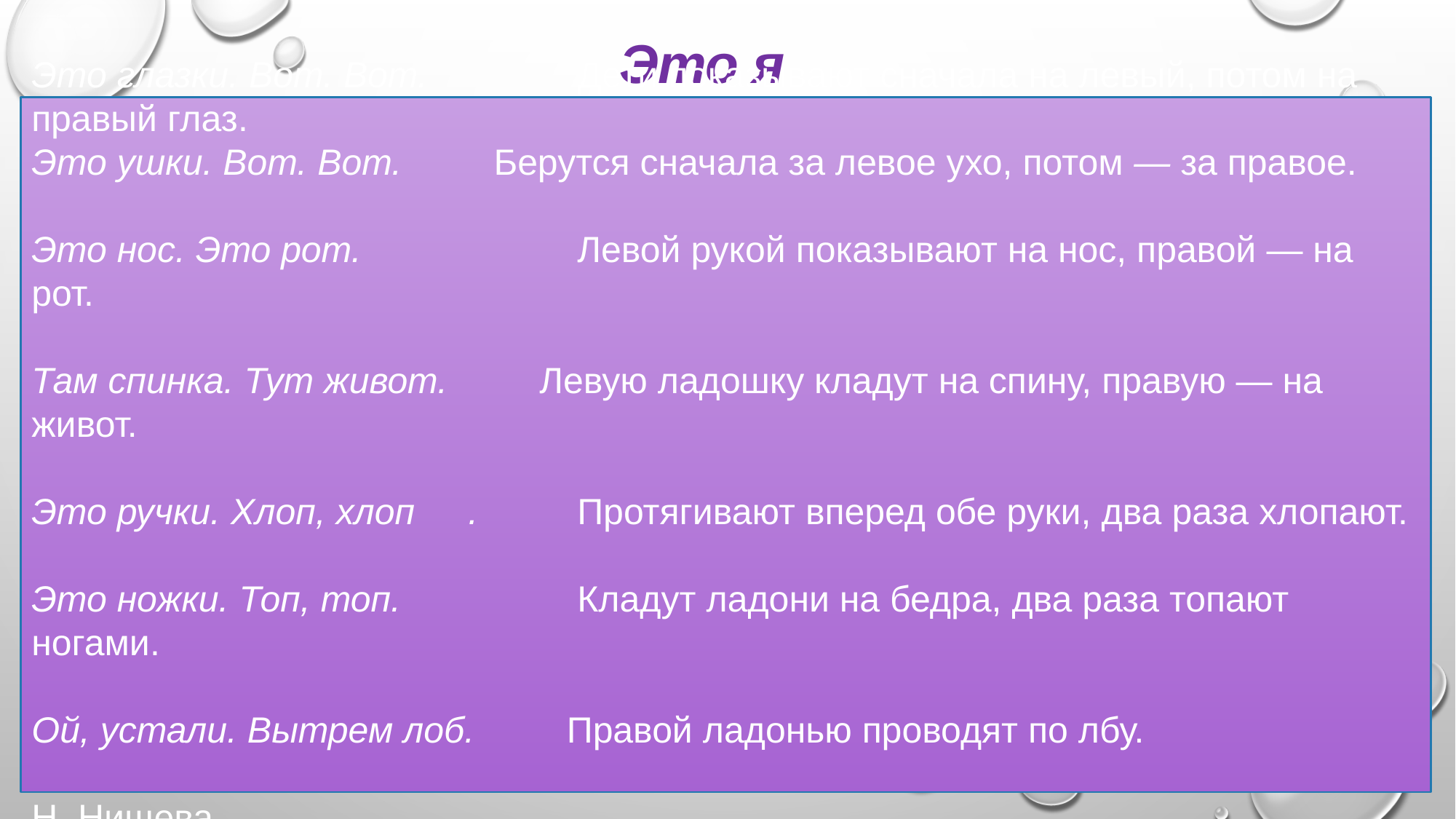

Это я
Это глазки. Вот. Вот.		Дети показывают сначала на левый, потом на
правый глаз.
Это ушки. Вот. Вот.         Берутся сначала за левое ухо, потом — за правое.

Это нос. Это рот.		Левой рукой показывают на нос, правой — на рот.

Там спинка. Тут живот.         Левую ладошку кладут на спину, правую — на живот.

Это ручки. Хлоп, хлоп	.	Протягивают вперед обе руки, два раза хлопают.

Это ножки. Топ, топ.		Кладут ладони на бедра, два раза топают ногами.

Ой, устали. Вытрем лоб.         Правой ладонью проводят по лбу.

Н. Нищева